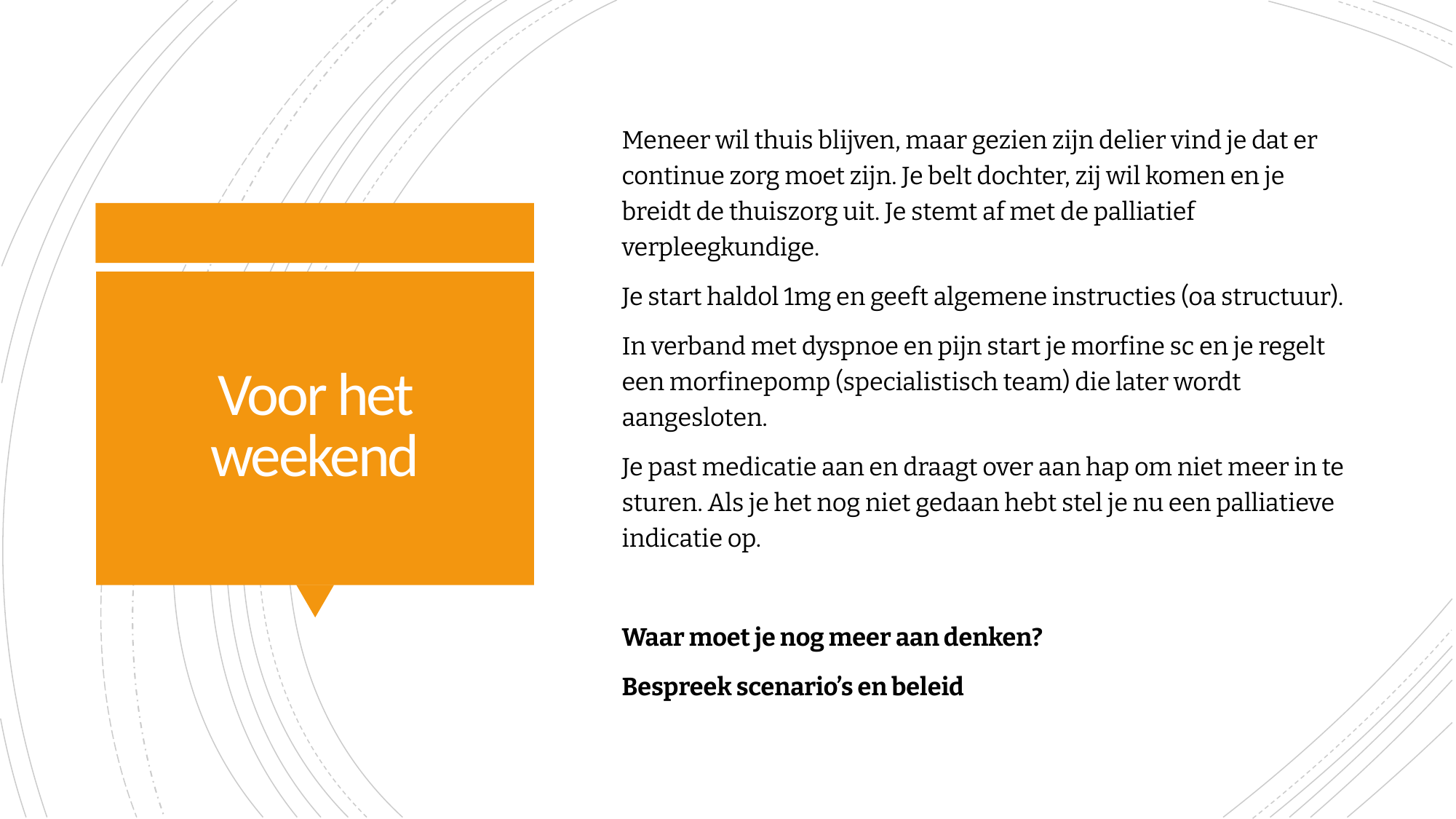

Meneer wil thuis blijven, maar gezien zijn delier vind je dat er continue zorg moet zijn. Je belt dochter, zij wil komen en je breidt de thuiszorg uit. Je stemt af met de palliatief verpleegkundige.
Je start haldol 1mg en geeft algemene instructies (oa structuur).
In verband met dyspnoe en pijn start je morfine sc en je regelt een morfinepomp (specialistisch team) die later wordt aangesloten.
Je past medicatie aan en draagt over aan hap om niet meer in te sturen. Als je het nog niet gedaan hebt stel je nu een palliatieve indicatie op.

Waar moet je nog meer aan denken?
Bespreek scenario’s en beleid
# Voor het weekend